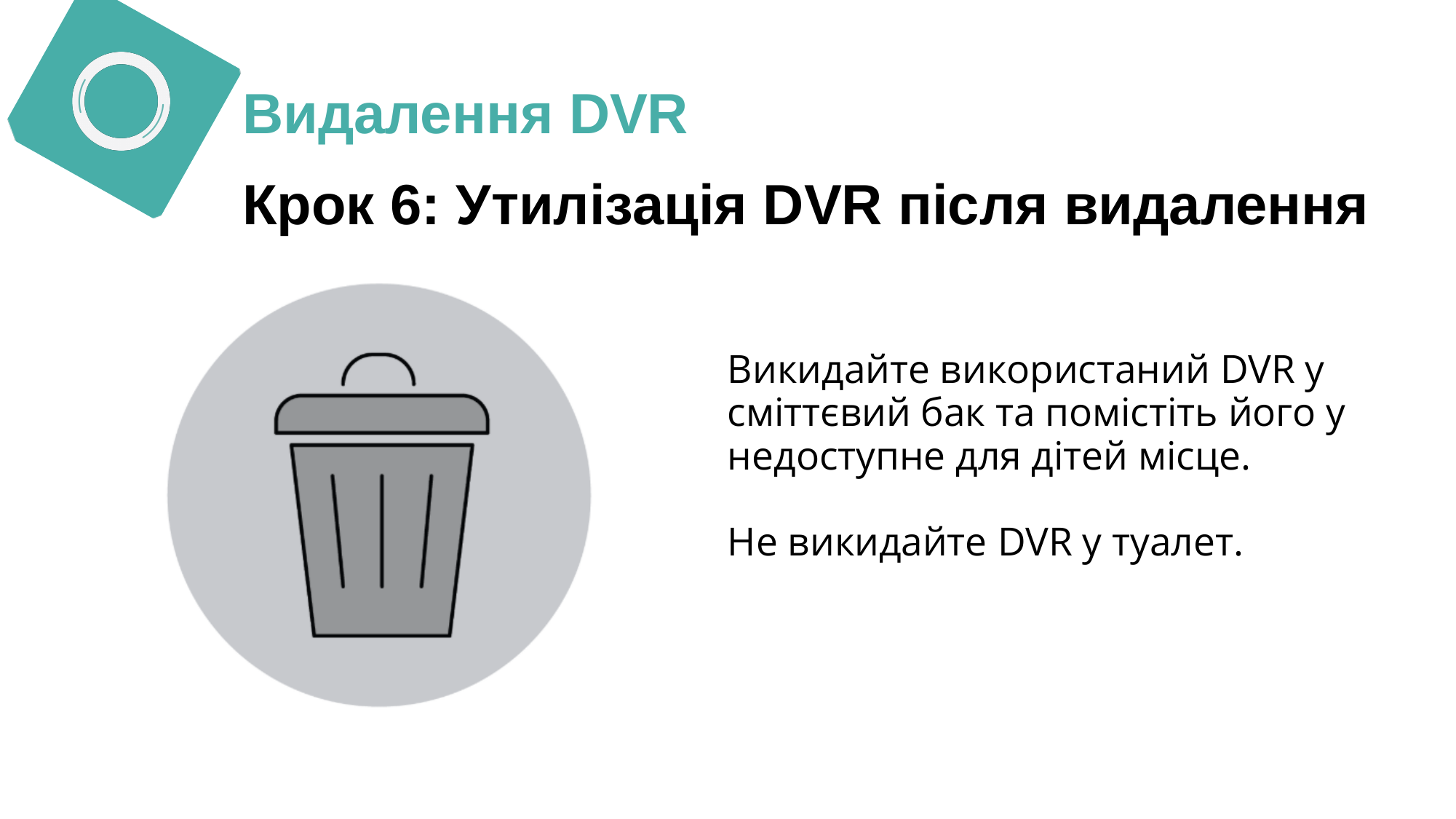

Видалення DVR
Крок 6: Утилізація DVR після видалення

Викидайте використаний DVR у сміттєвий бак та помістіть його у недоступне для дітей місце.

Не викидайте DVR у туалет.